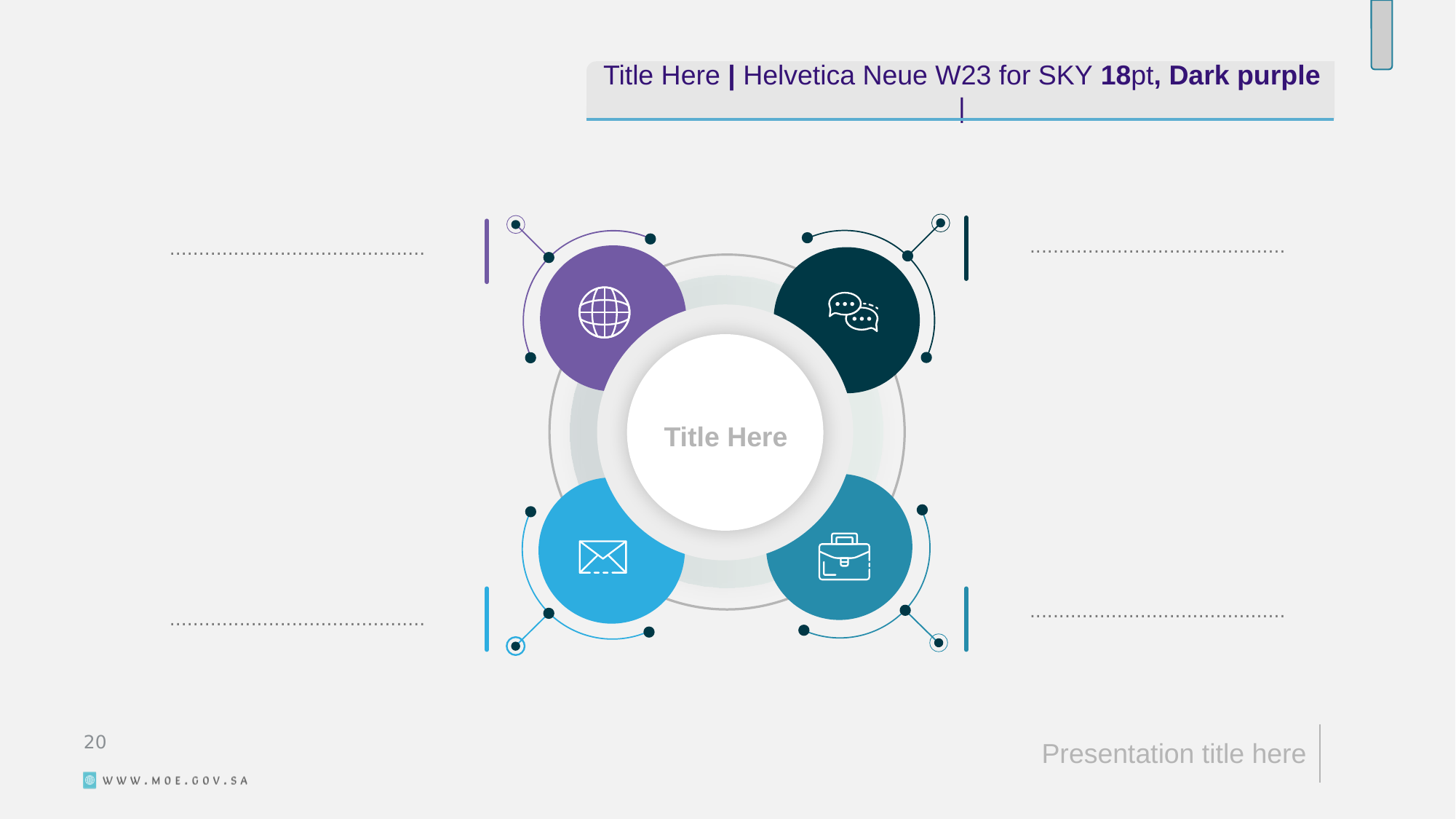

Title Here | Helvetica Neue W23 for SKY 18pt, Dark purple |

............................................

............................................

Title Here

............................................
............................................

20
Presentation title here